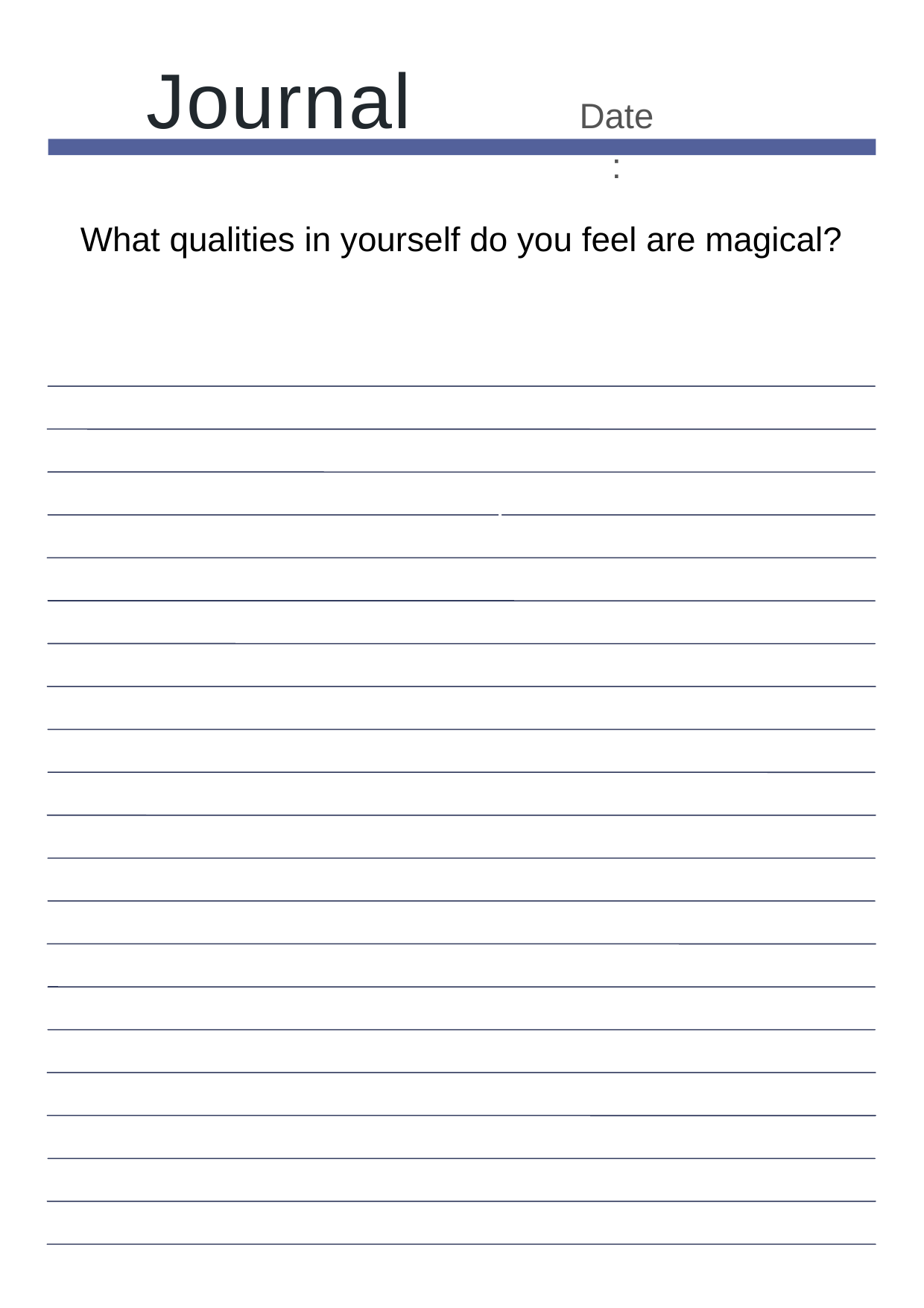

Journal
Date:

What qualities in yourself do you feel are magical?

Journal Prompt Here